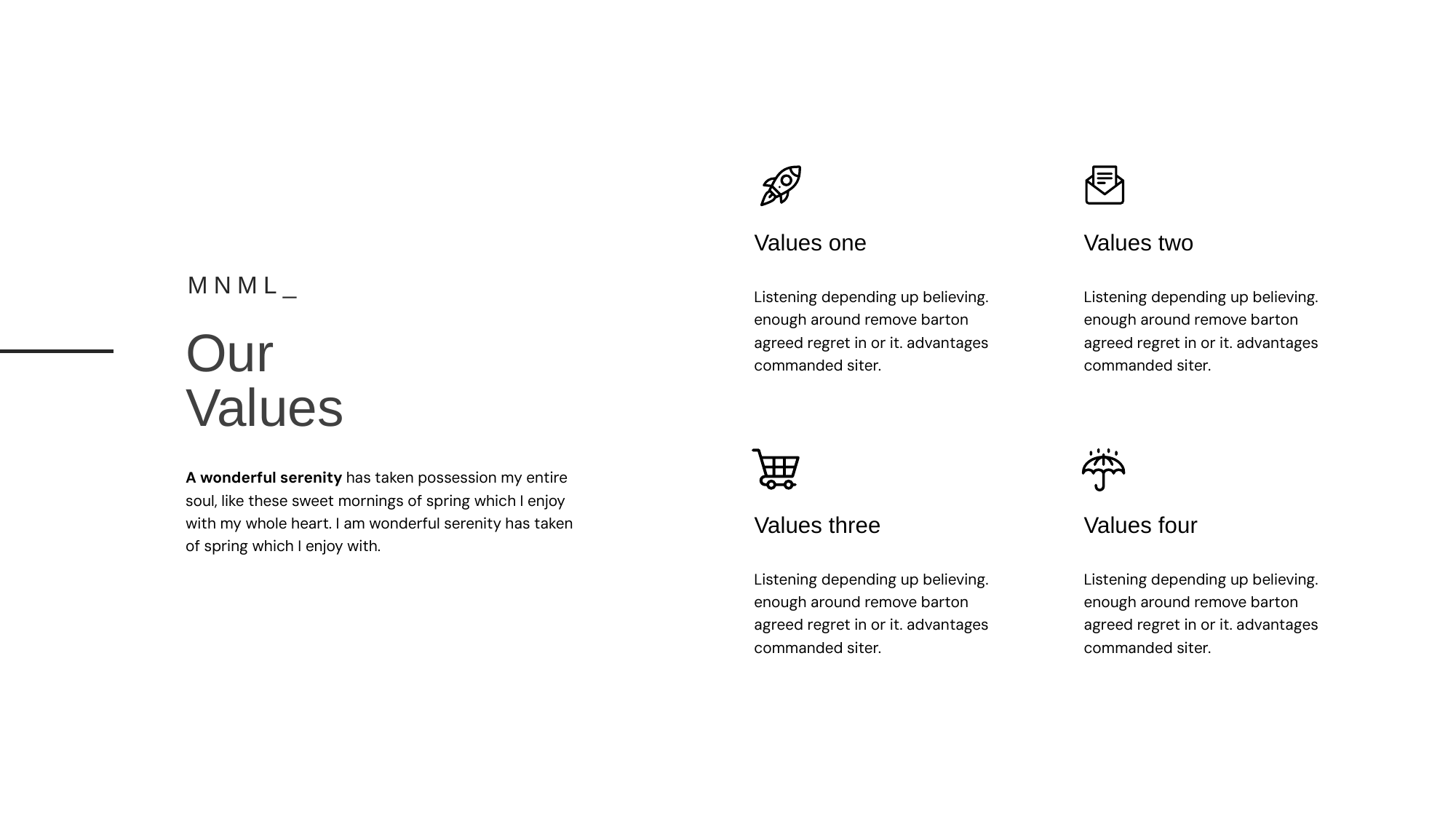

Values one
Values two
Mnml_
Listening depending up believing. enough around remove barton
agreed regret in or it. advantages commanded siter.
Listening depending up believing. enough around remove barton
agreed regret in or it. advantages commanded siter.
Our
Values

A wonderful serenity has taken possession my entire soul, like these sweet mornings of spring which I enjoy with my whole heart. I am wonderful serenity has taken of spring which I enjoy with.
Values three
Values four
Listening depending up believing. enough around remove barton
agreed regret in or it. advantages commanded siter.
Listening depending up believing. enough around remove barton
agreed regret in or it. advantages commanded siter.